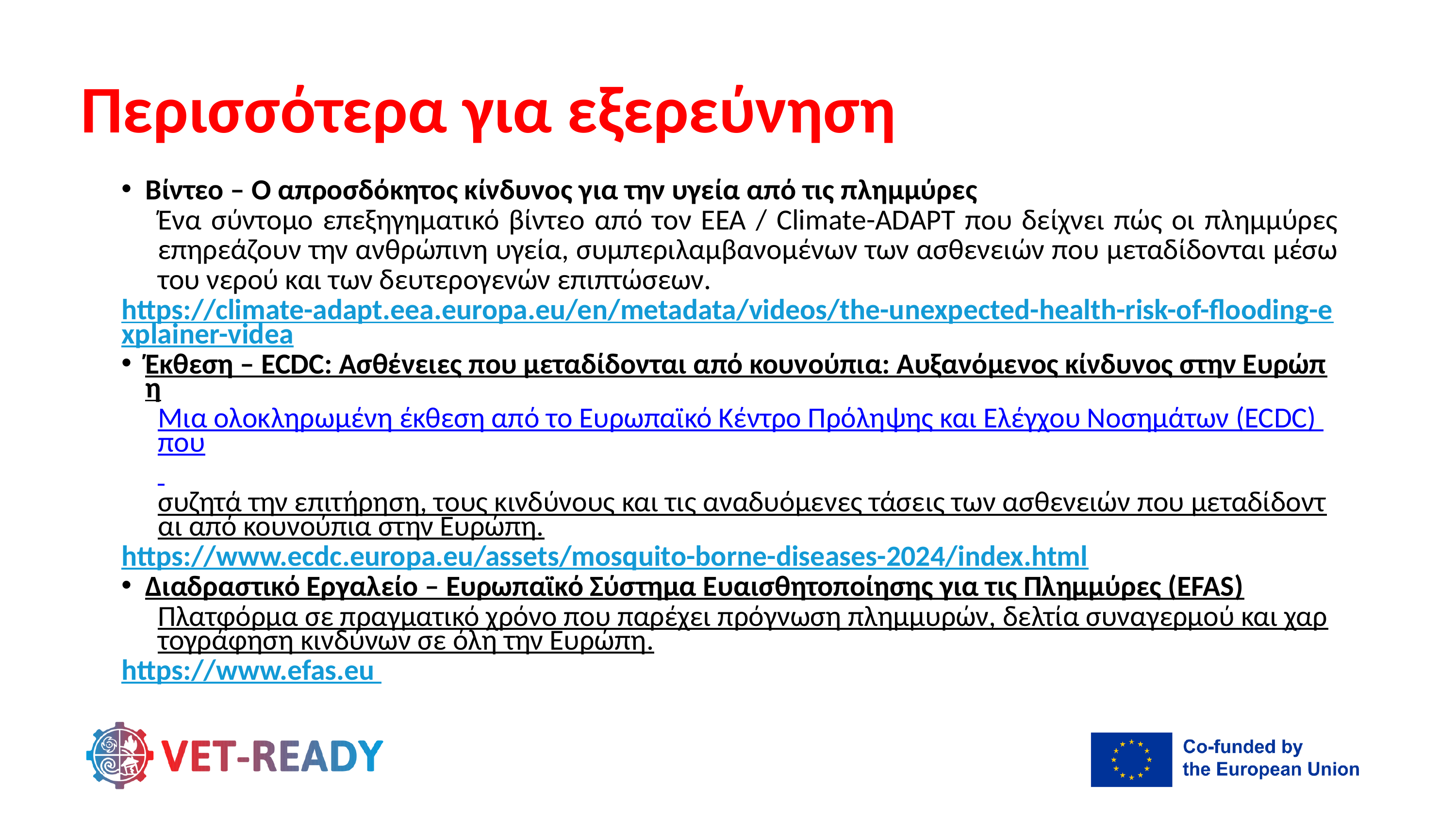

Περισσότερα για εξερεύνηση
Βίντεο – Ο απροσδόκητος κίνδυνος για την υγεία από τις πλημμύρες
Ένα σύντομο επεξηγηματικό βίντεο από τον EEA / Climate-ADAPT που δείχνει πώς οι πλημμύρες επηρεάζουν την ανθρώπινη υγεία, συμπεριλαμβανομένων των ασθενειών που μεταδίδονται μέσω του νερού και των δευτερογενών επιπτώσεων.
https://climate-adapt.eea.europa.eu/en/metadata/videos/the-unexpected-health-risk-of-flooding-explainer-videa
Έκθεση – ECDC: Ασθένειες που μεταδίδονται από κουνούπια: Αυξανόμενος κίνδυνος στην Ευρώπη
Μια ολοκληρωμένη έκθεση από το Ευρωπαϊκό Κέντρο Πρόληψης και Ελέγχου Νοσημάτων (ECDC) που συζητά την επιτήρηση, τους κινδύνους και τις αναδυόμενες τάσεις των ασθενειών που μεταδίδονται από κουνούπια στην Ευρώπη.
https://www.ecdc.europa.eu/assets/mosquito-borne-diseases-2024/index.html
Διαδραστικό Εργαλείο – Ευρωπαϊκό Σύστημα Ευαισθητοποίησης για τις Πλημμύρες (EFAS)
Πλατφόρμα σε πραγματικό χρόνο που παρέχει πρόγνωση πλημμυρών, δελτία συναγερμού και χαρτογράφηση κινδύνων σε όλη την Ευρώπη.
https://www.efas.eu